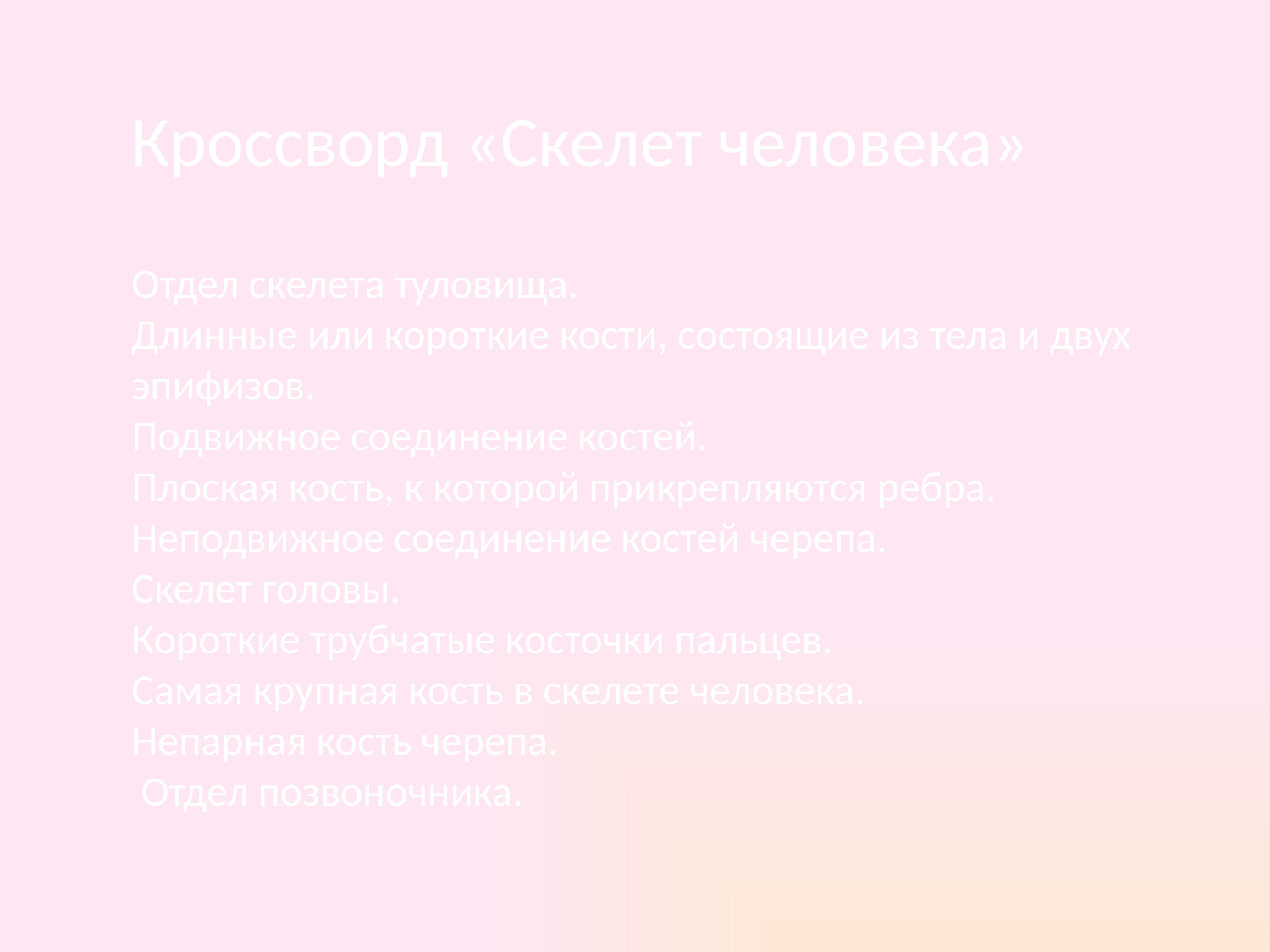

Кроссворд «Скелет человека»

Отдел скелета туловища.
Длинные или короткие кости, состоящие из тела и двух эпифизов.
Подвижное соединение костей.
Плоская кость, к которой прикрепляются ребра.
Неподвижное соединение костей черепа.
Скелет головы.
Короткие трубчатые косточки пальцев.
Самая крупная кость в скелете человека.
Непарная кость черепа.
 Отдел позвоночника.